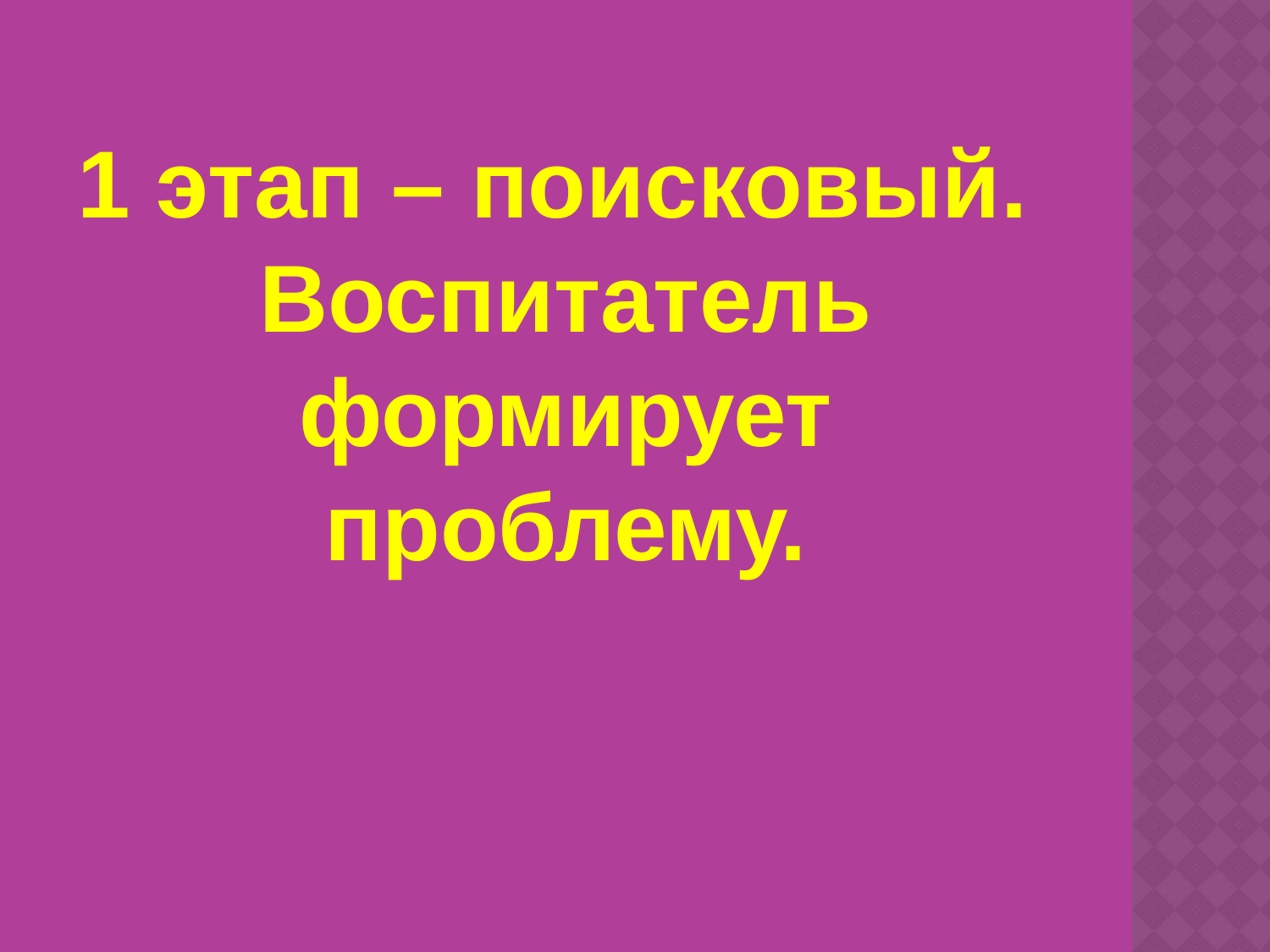

# 1 этап – поисковый. Воспитатель формирует проблему.